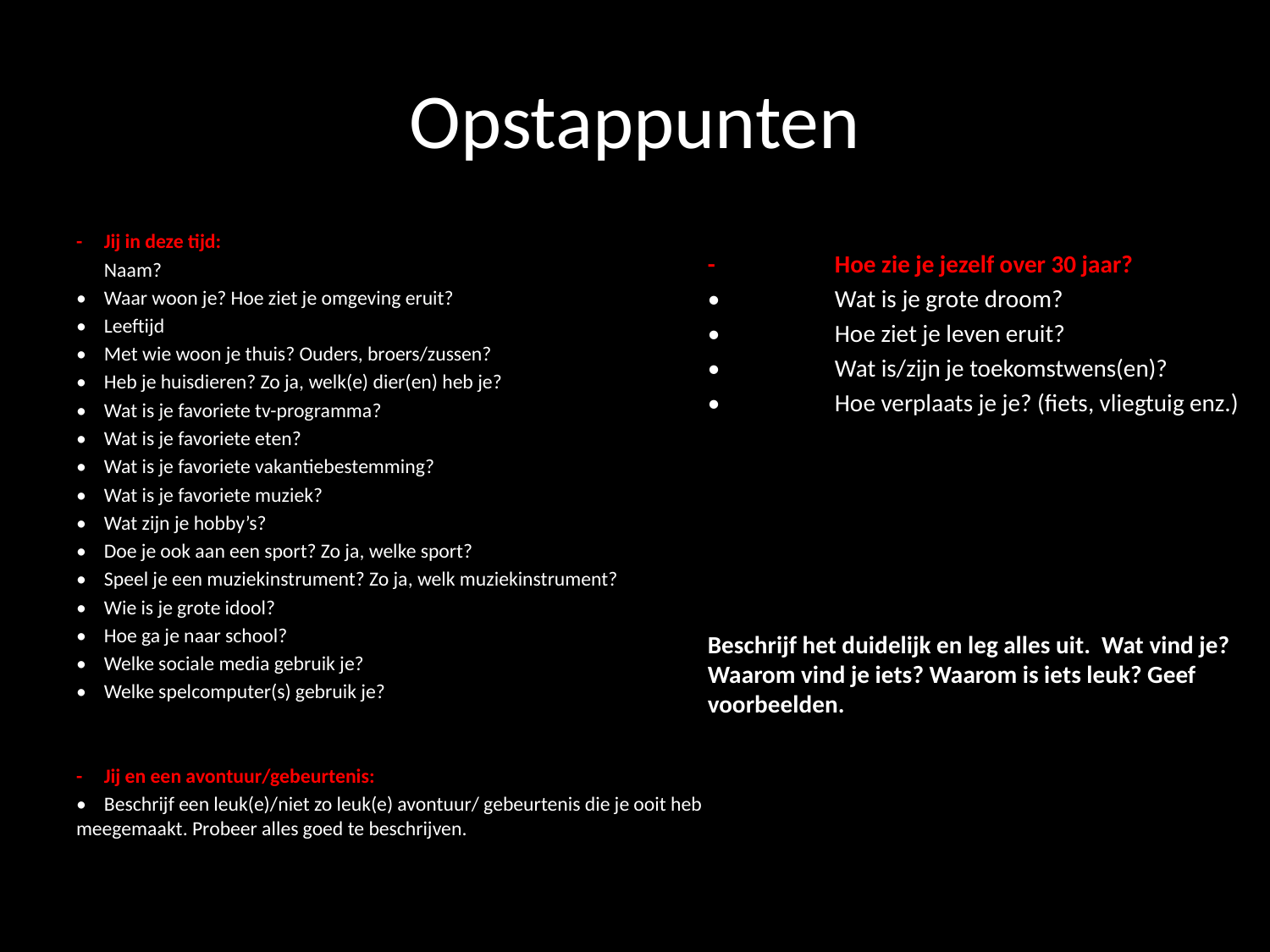

# Opstappunten

-	Hoe zie je jezelf over 30 jaar?
•	Wat is je grote droom?
•	Hoe ziet je leven eruit?
•	Wat is/zijn je toekomstwens(en)?
•	Hoe verplaats je je? (fiets, vliegtuig enz.)

Beschrijf het duidelijk en leg alles uit.  Wat vind je? Waarom vind je iets? Waarom is iets leuk? Geef voorbeelden.

-	Jij in deze tijd:
	Naam?
•	Waar woon je? Hoe ziet je omgeving eruit?
• 	Leeftijd
•	Met wie woon je thuis? Ouders, broers/zussen?
•	Heb je huisdieren? Zo ja, welk(e) dier(en) heb je?
•	Wat is je favoriete tv-programma?
•	Wat is je favoriete eten?
•	Wat is je favoriete vakantiebestemming?
•	Wat is je favoriete muziek?
•	Wat zijn je hobby’s?
•	Doe je ook aan een sport? Zo ja, welke sport?
•	Speel je een muziekinstrument? Zo ja, welk muziekinstrument?
•	Wie is je grote idool?
•	Hoe ga je naar school?
•	Welke sociale media gebruik je?
•	Welke spelcomputer(s) gebruik je?

-	Jij en een avontuur/gebeurtenis:
•	Beschrijf een leuk(e)/niet zo leuk(e) avontuur/ gebeurtenis die je ooit heb meegemaakt. Probeer alles goed te beschrijven.